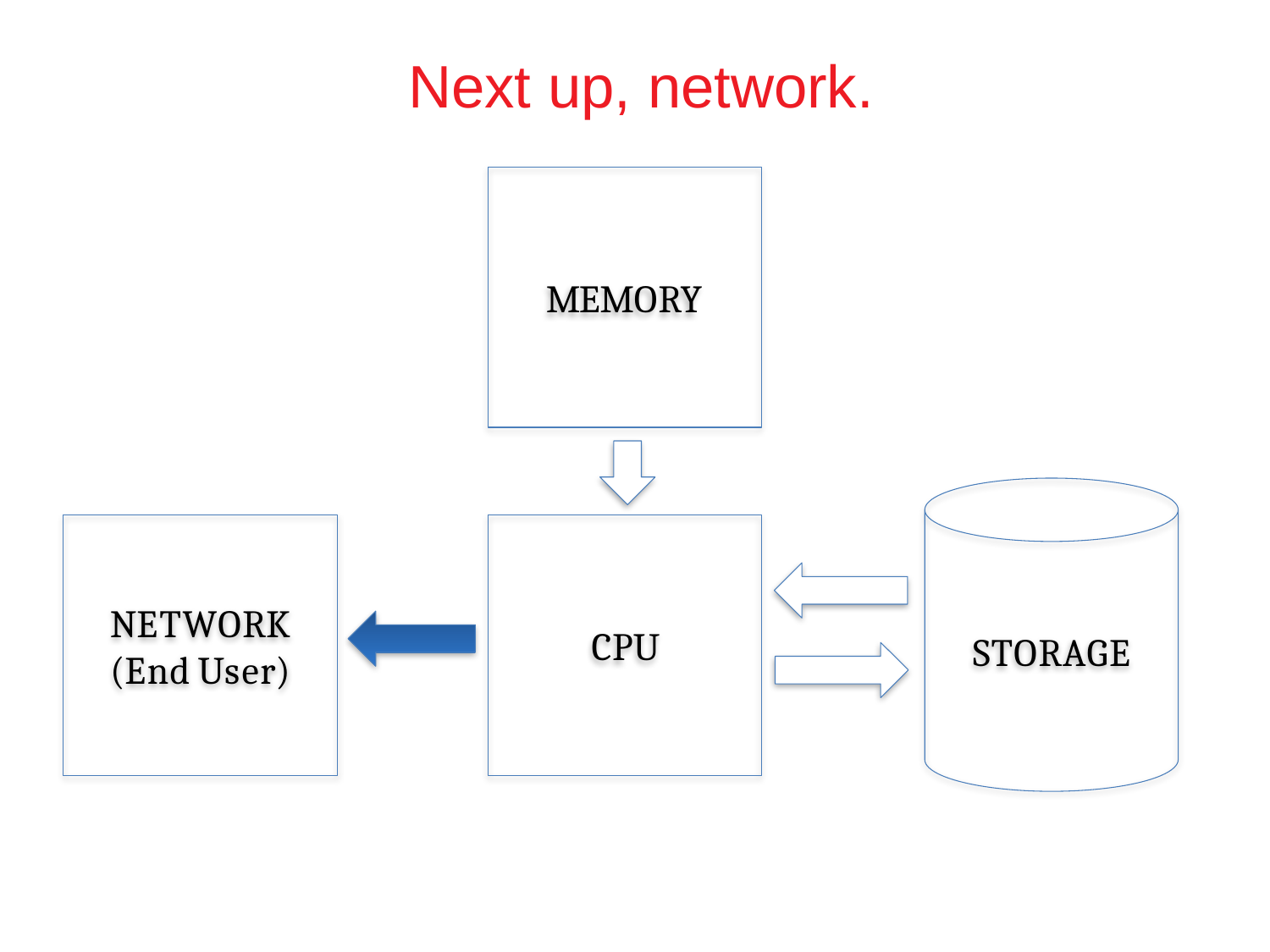

# Next up, network.
MEMORY

STORAGE
NETWORK
(End User)
CPU